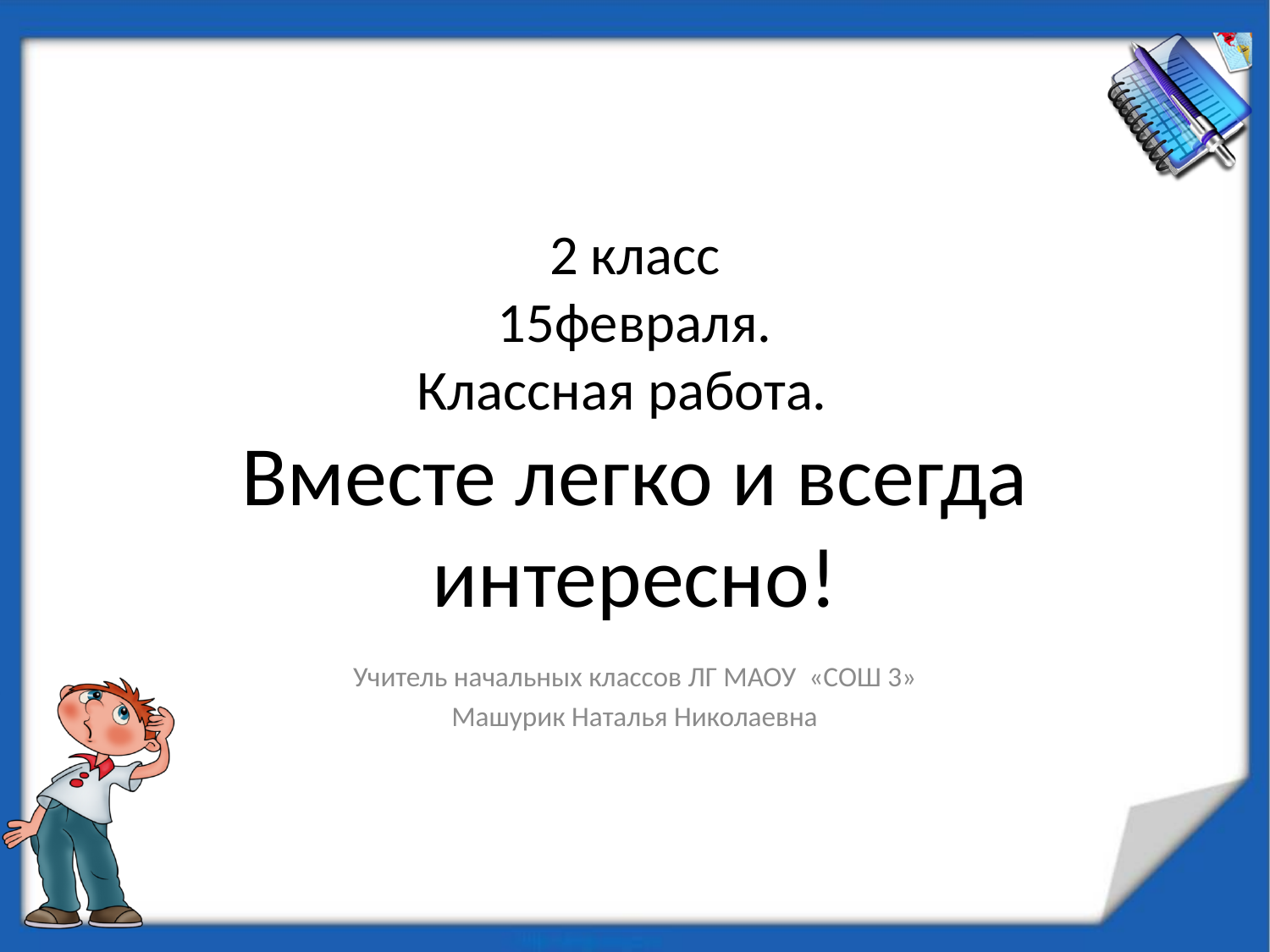

# 2 класс 15февраля. Классная работа. Вместе легко и всегда интересно!

Учитель начальных классов ЛГ МАОУ  «СОШ 3»
Машурик Наталья Николаевна